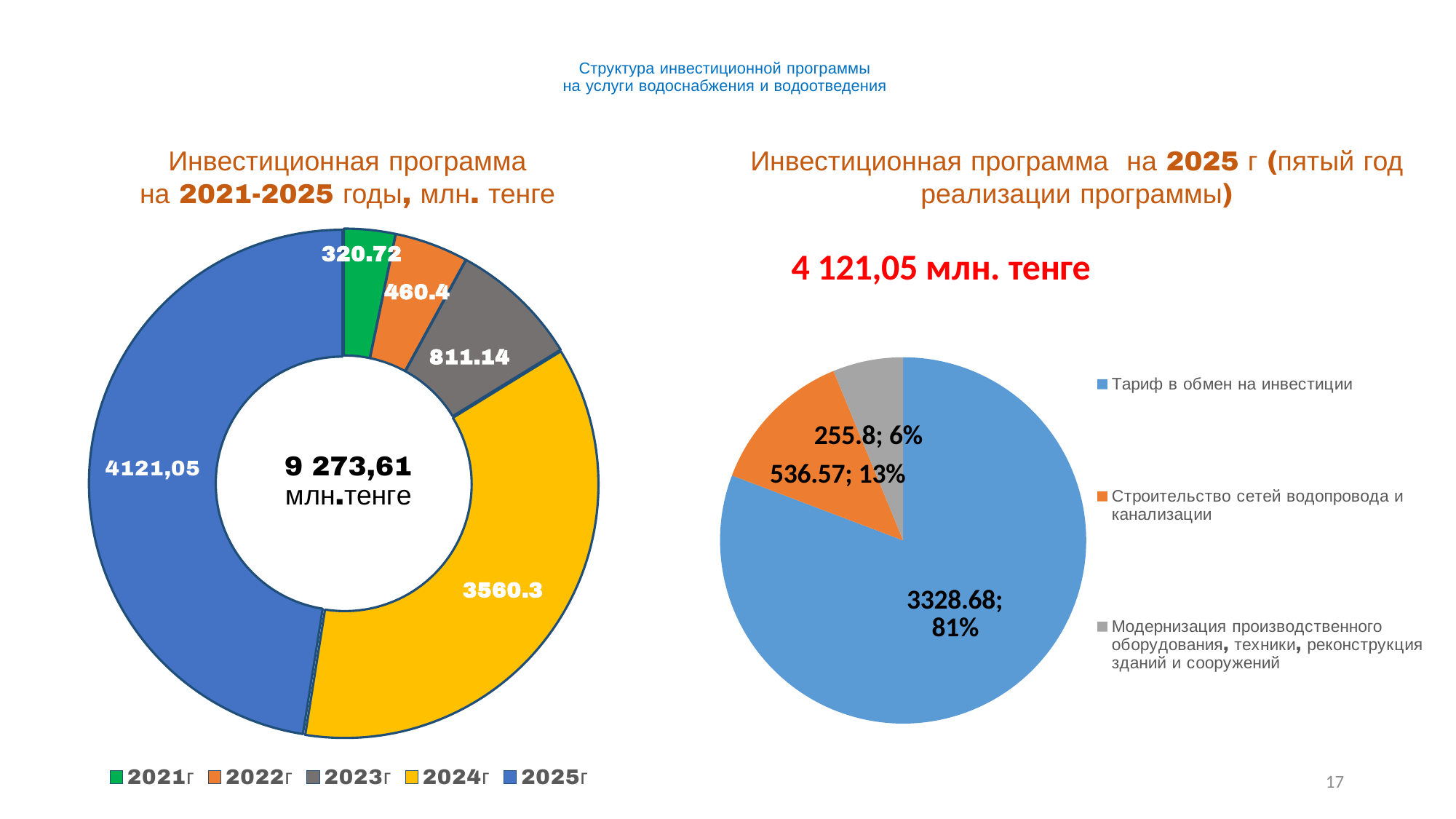

# Структура инвестиционной программы на услуги водоснабжения и водоотведения

### Chart

| Category | Продажи |
|---|---|
| 2021г | 320.72 |
| 2022г | 460.4 |
| 2023г | 811.14 |
| 2024г | 3560.3 |
| 2025г | 4662.13 |
Инвестиционная программа
на 2021-2025 годы, млн. тенге
Инвестиционная программа  на 2025 г (пятый год реализации программы)

### Chart: 4 121,05 млн. тенге

| Category |  |  |
|---|---|---|
| Тариф в обмен на инвестиции | 3328.68 | 2758.6 |
| Строительство сетей водопровода и канализации | 536.57 | 673.6 |
| Модернизация производственного оборудования, техники, реконструкция зданий и сооружений | 255.8 | 128.0 |
17